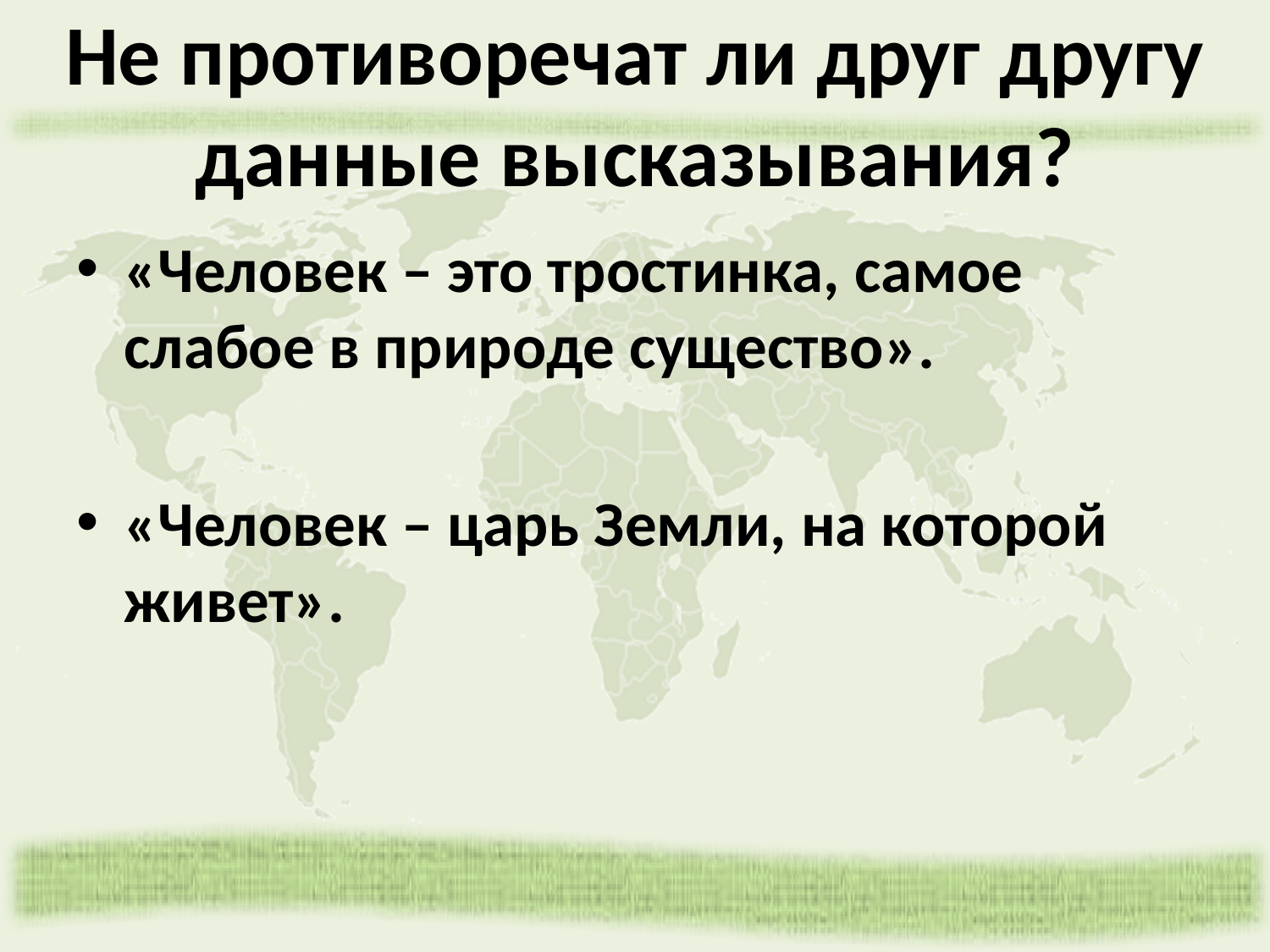

# Не противоречат ли друг другу данные высказывания?
«Человек – это тростинка, самое слабое в природе существо».

«Человек – царь Земли, на которой живет».